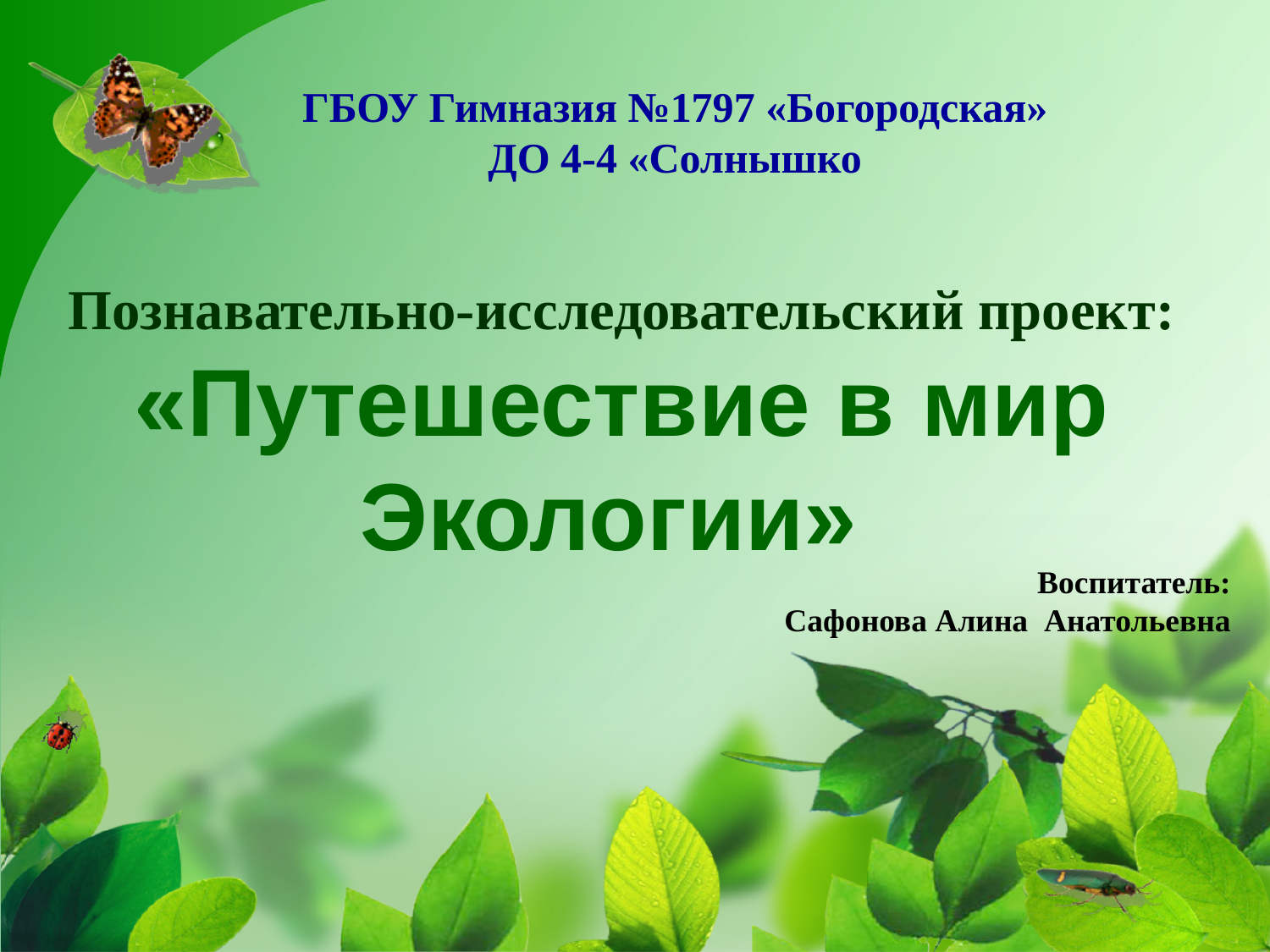

ГБОУ Гимназия №1797 «Богородская» ДО 4-4 «Солнышко
Познавательно-исследовательский проект: «Путешествие в мир Экологии»

Воспитатель:
 Сафонова Алина  Анатольевна